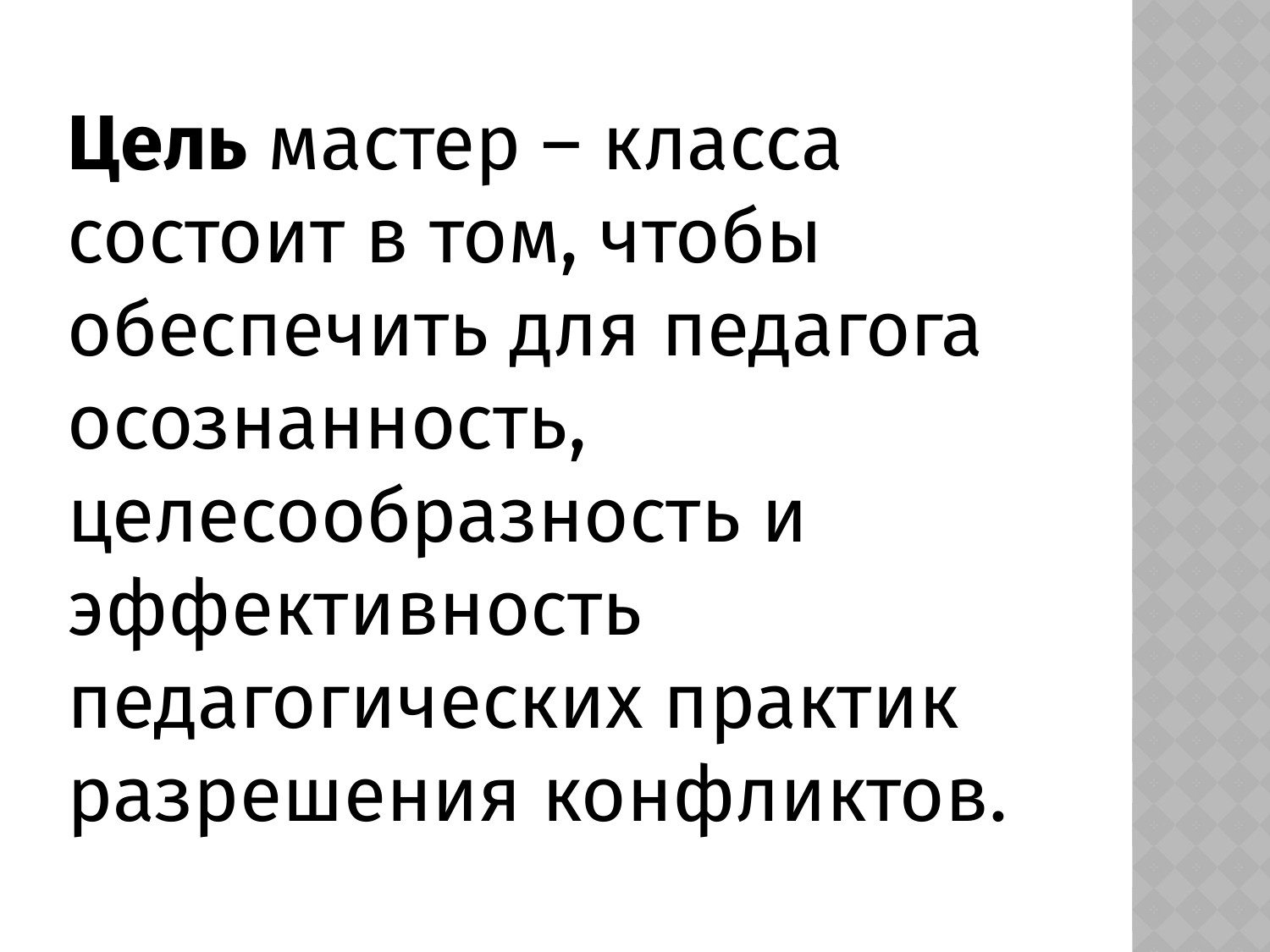

Цель мастер – класса состоит в том, чтобы обеспечить для педагога  осознанность, целесообразность и эффективность педагогических практик разрешения конфликтов.